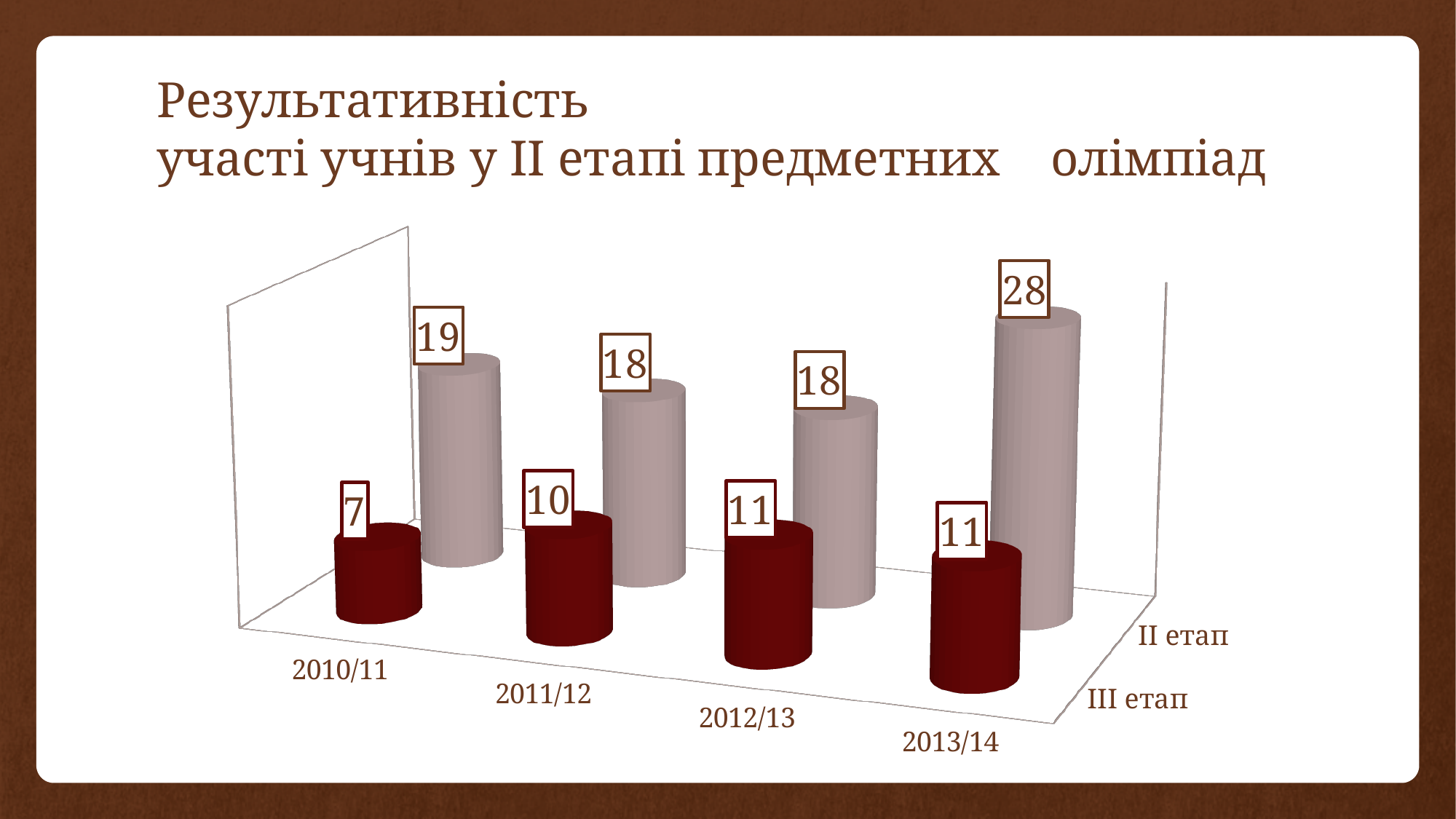

# Результативність участі учнів у ІІ етапі предметних    олімпіад

[unsupported chart]